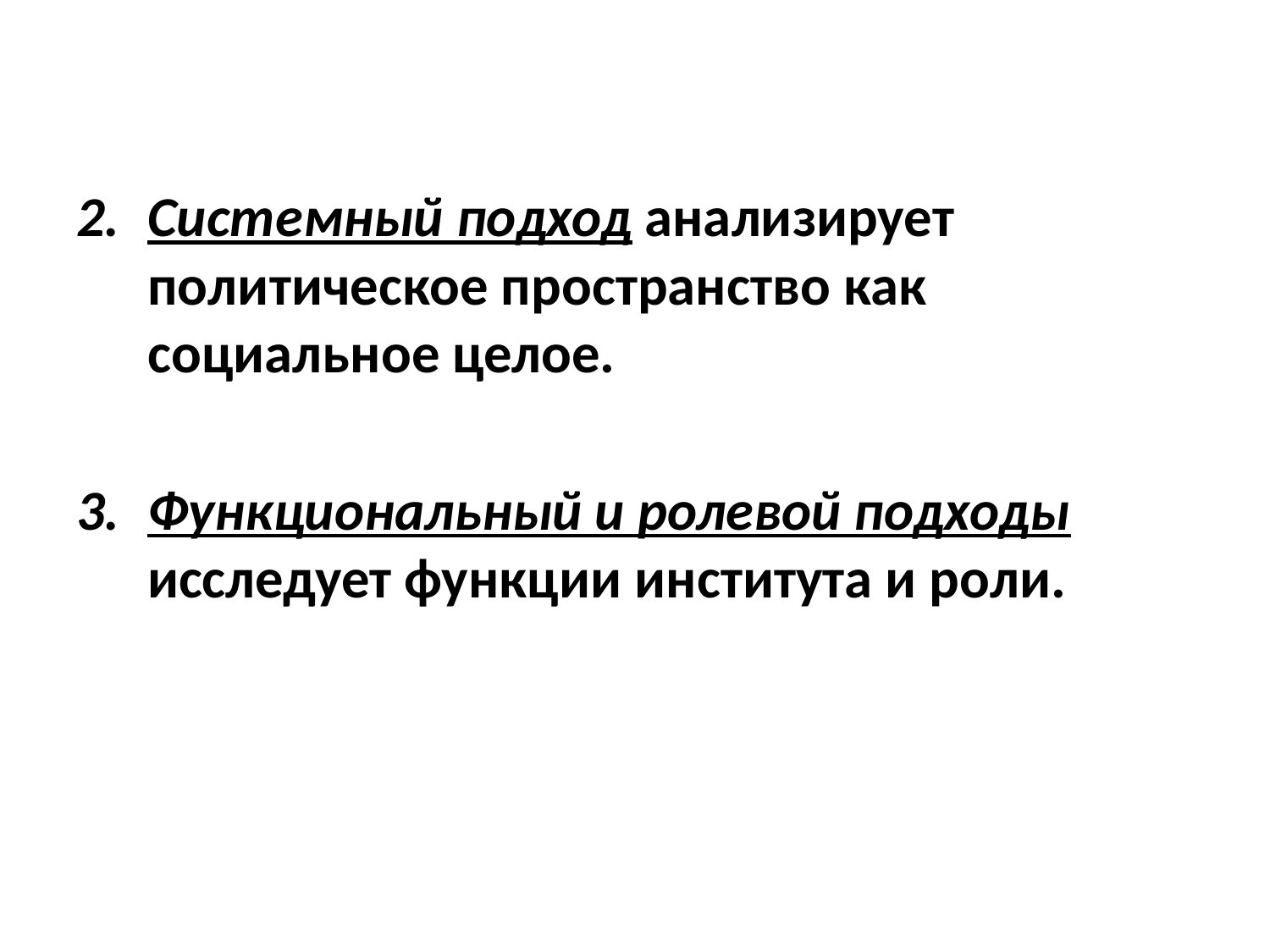

Системный подход анализирует политическое пространство как социальное целое.

Функциональный и ролевой подходы исследует функции института и роли.